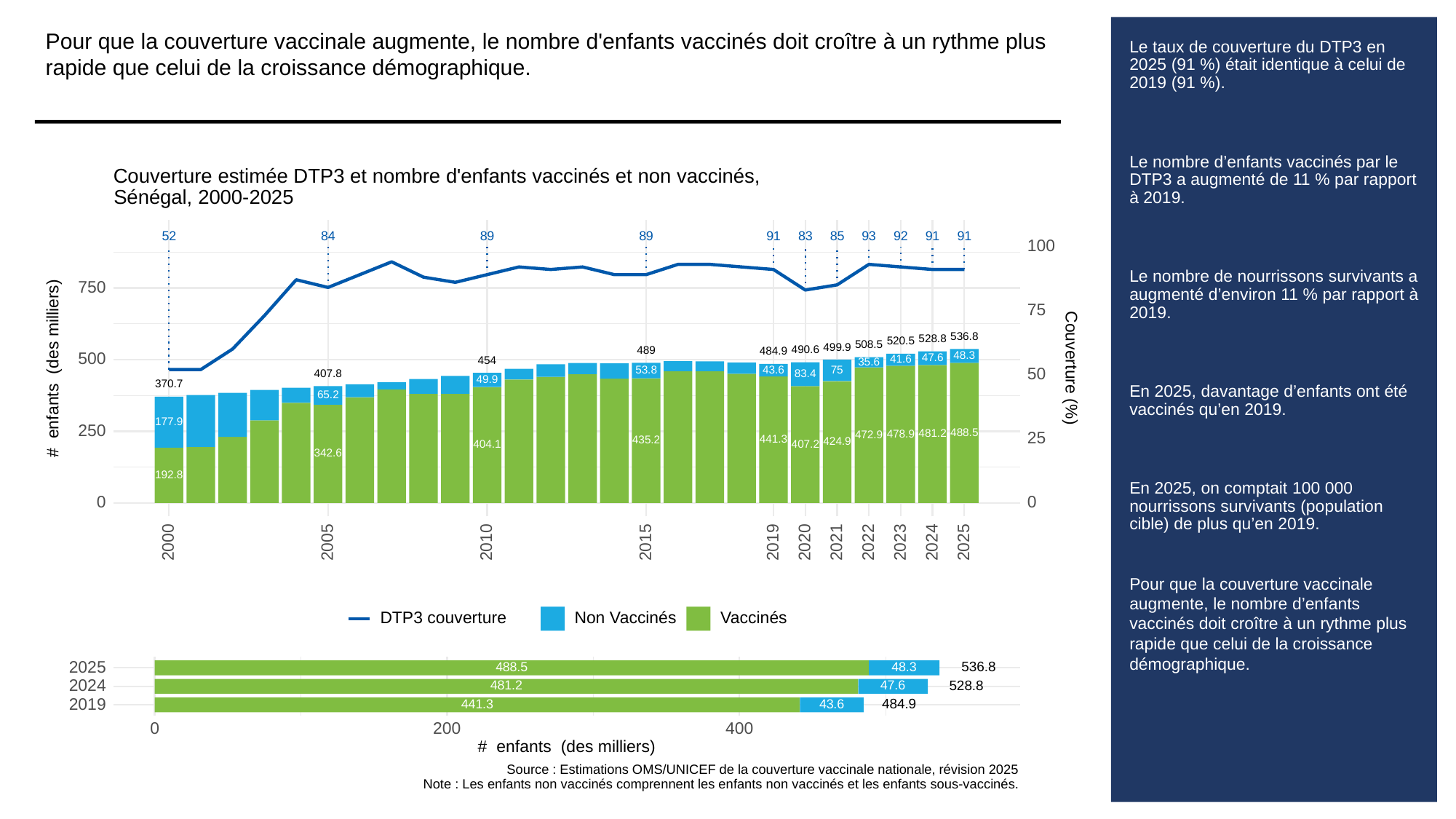

Pour que la couverture vaccinale augmente, le nombre d'enfants vaccinés doit croître à un rythme plus rapide que celui de la croissance démographique.
# Le taux de couverture du DTP3 en 2025 (91 %) était identique à celui de 2019 (91 %).

Le nombre d’enfants vaccinés par le DTP3 a augmenté de 11 % par rapport à 2019.

Le nombre de nourrissons survivants a augmenté d’environ 11 % par rapport à 2019.

En 2025, davantage d’enfants ont été vaccinés qu’en 2019.

En 2025, on comptait 100 000 nourrissons survivants (population cible) de plus qu’en 2019.

Pour que la couverture vaccinale augmente, le nombre d’enfants vaccinés doit croître à un rythme plus rapide que celui de la croissance démographique.

Couverture estimée DTP3 et nombre d'enfants vaccinés et non vaccinés,
Sénégal, 2000-2025

83
93
52
84
89
89
91
85
92
91
91
100

750

75

536.8
528.8
520.5
508.5
499.9
490.6
489
484.9

48.3
500

47.6
41.6
454

35.6

#  enfants  (des milliers)
Couverture (%)

43.6
53.8
75

50

407.8
83.4

49.9

370.7

65.2

177.9

250
488.5
481.2
478.9
472.9

25
441.3
435.2

424.9
407.2
404.1

342.6

192.8
0
0

2023
2000
2005
2010
2015
2019
2020
2021
2022
2024
2025

DTP3 couverture
Non Vaccinés
Vaccinés

2025
536.8
48.3
488.5

2024
528.8
481.2
47.6

2019
484.9
441.3
43.6

0
200
400
#  enfants  (des milliers)
Source : Estimations OMS/UNICEF de la couverture vaccinale nationale, révision 2025
Note : Les enfants non vaccinés comprennent les enfants non vaccinés et les enfants sous-vaccinés.